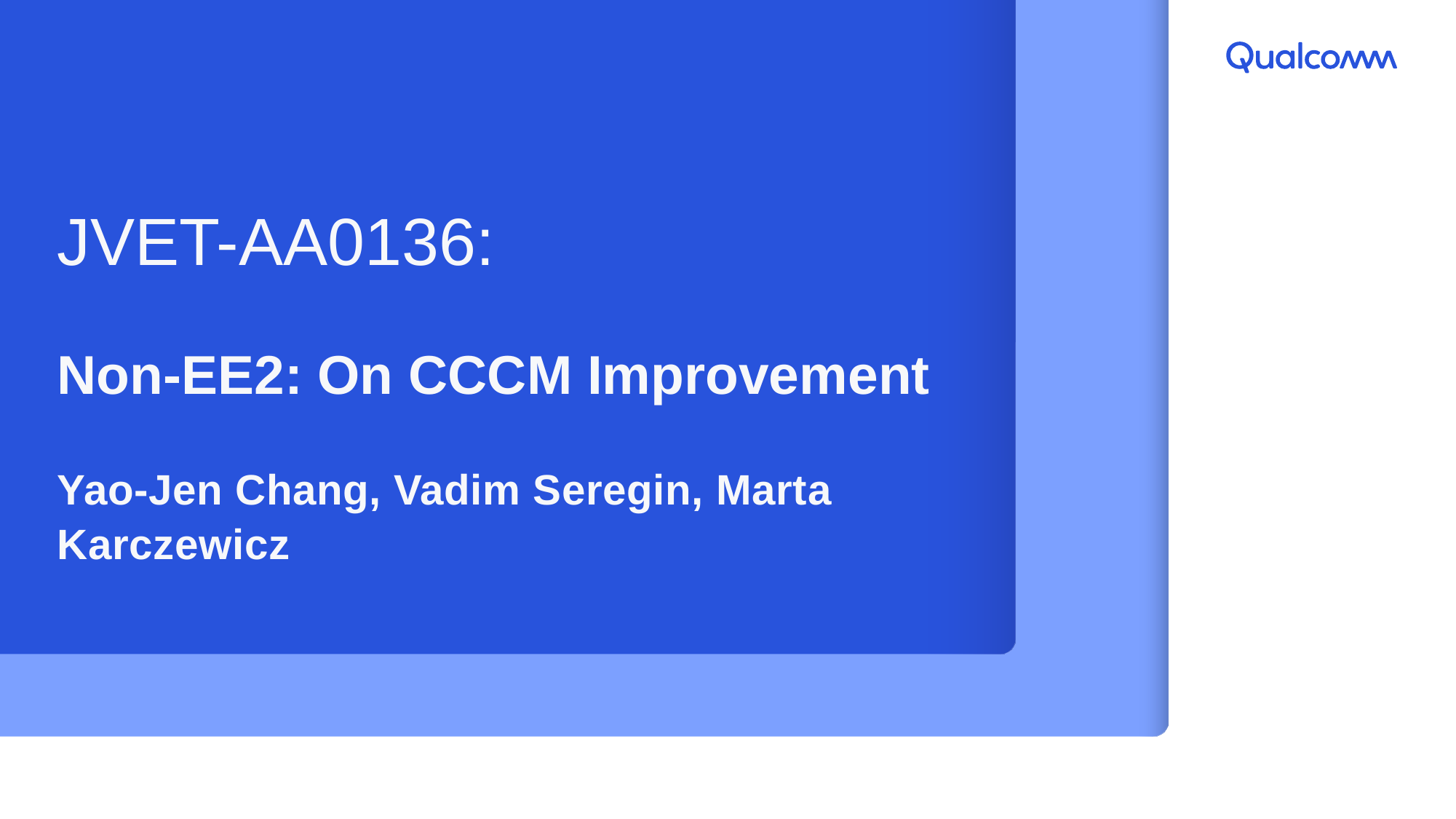

# JVET-AA0136: Non-EE2: On CCCM Improvement
Yao-Jen Chang, Vadim Seregin, Marta Karczewicz